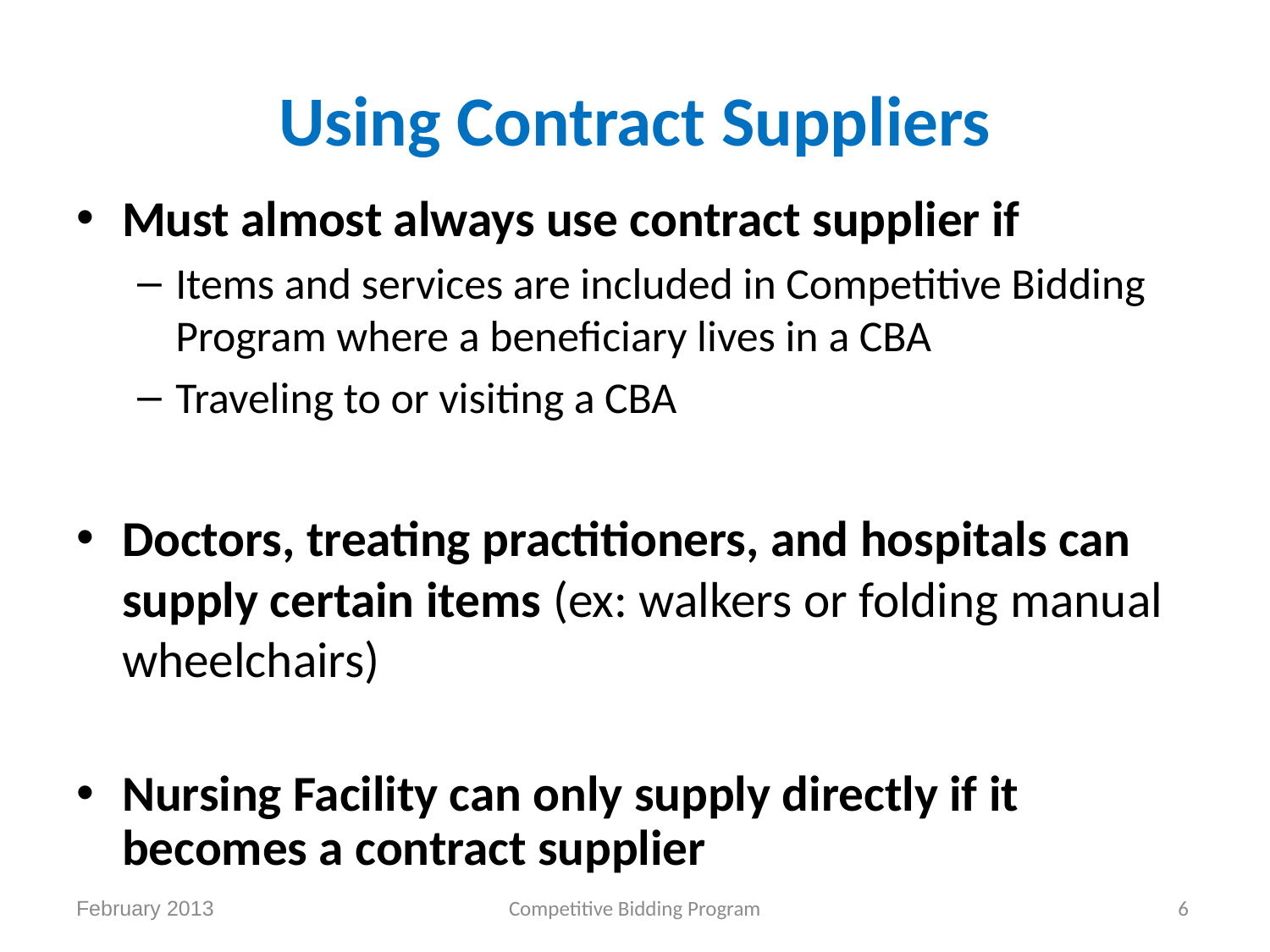

# Using Contract Suppliers
Must almost always use contract supplier if
Items and services are included in Competitive Bidding Program where a beneficiary lives in a CBA
Traveling to or visiting a CBA

Doctors, treating practitioners, and hospitals can supply certain items (ex: walkers or folding manual wheelchairs)

Nursing Facility can only supply directly if it becomes a contract supplier
February 2013
Competitive Bidding Program
6